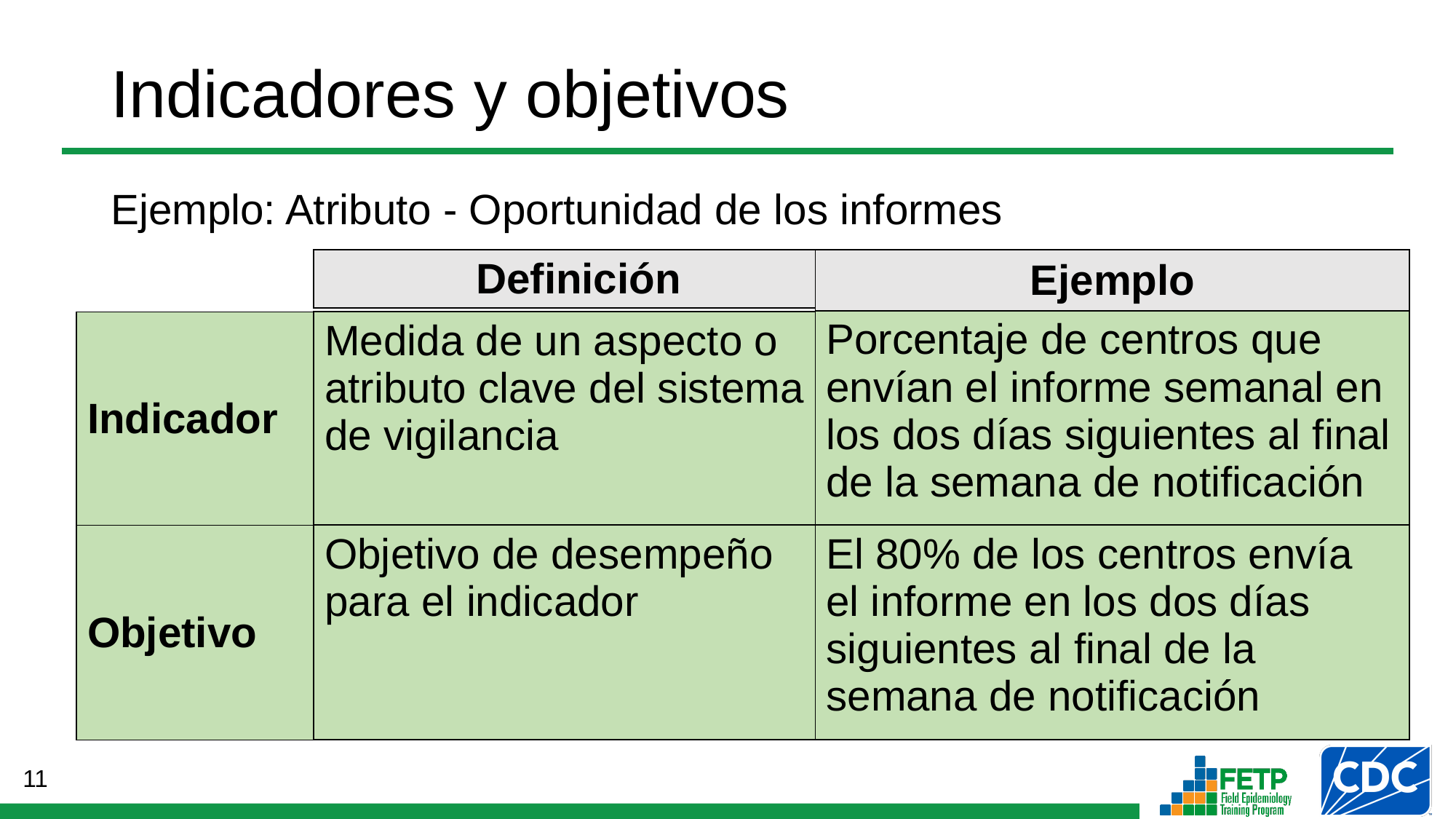

# Indicadores y objetivos
Ejemplo: Atributo - Oportunidad de los informes
| Definición |
| --- |
| Ejemplo |
| --- |
| Porcentaje de centros que envían el informe semanal en los dos días siguientes al final de la semana de notificación |
| --- |
| Medida de un aspecto o atributo clave del sistema de vigilancia |
| --- |
| Indicador |
| --- |
| Objetivo de desempeño para el indicador |
| --- |
| El 80% de los centros envía el informe en los dos días siguientes al final de la semana de notificación |
| --- |
| Objetivo |
| --- |